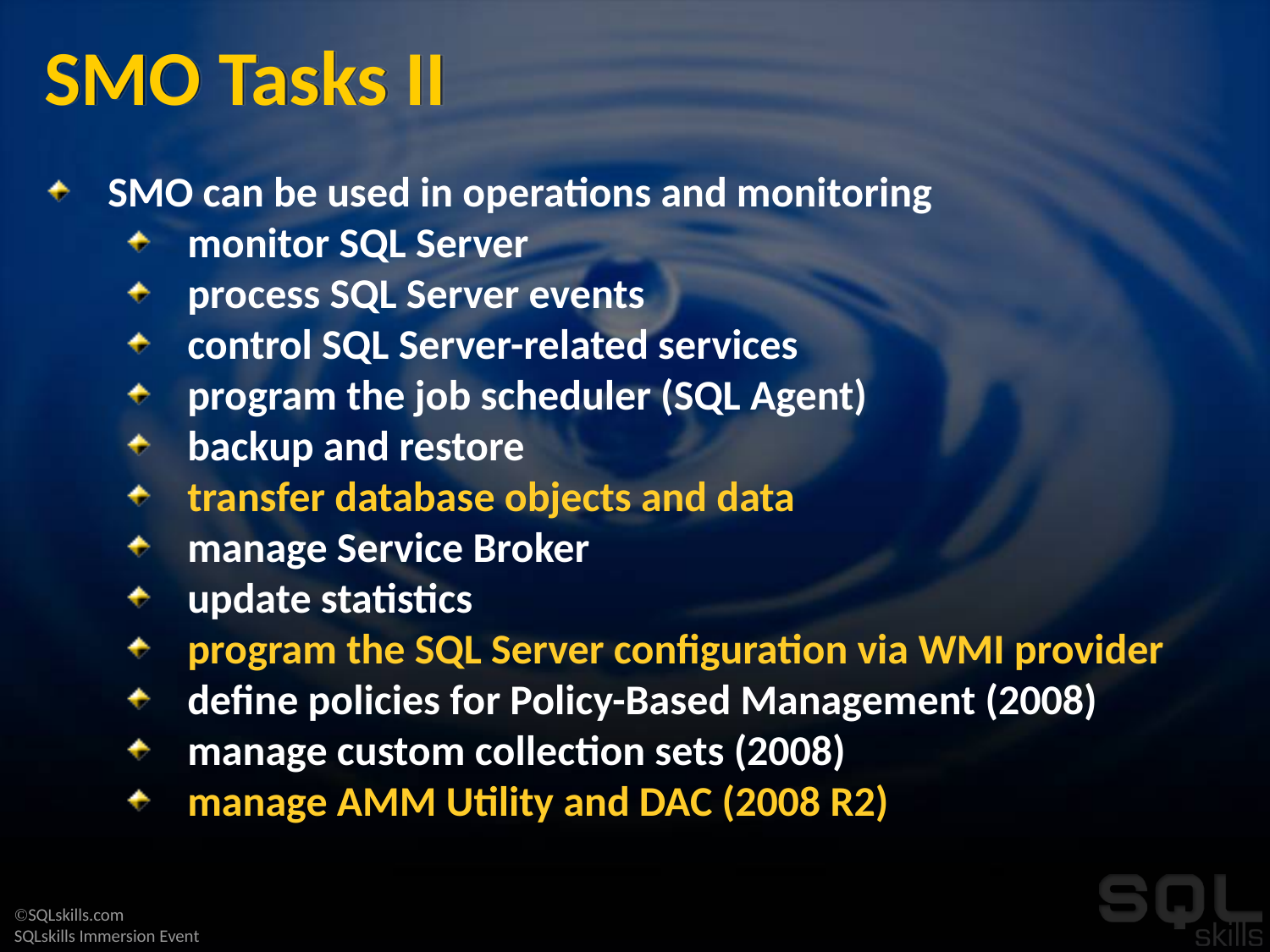

# SMO Tasks II
SMO can be used in operations and monitoring
monitor SQL Server
process SQL Server events
control SQL Server-related services
program the job scheduler (SQL Agent)
backup and restore
transfer database objects and data
manage Service Broker
update statistics
program the SQL Server configuration via WMI provider
define policies for Policy-Based Management (2008)
manage custom collection sets (2008)
manage AMM Utility and DAC (2008 R2)